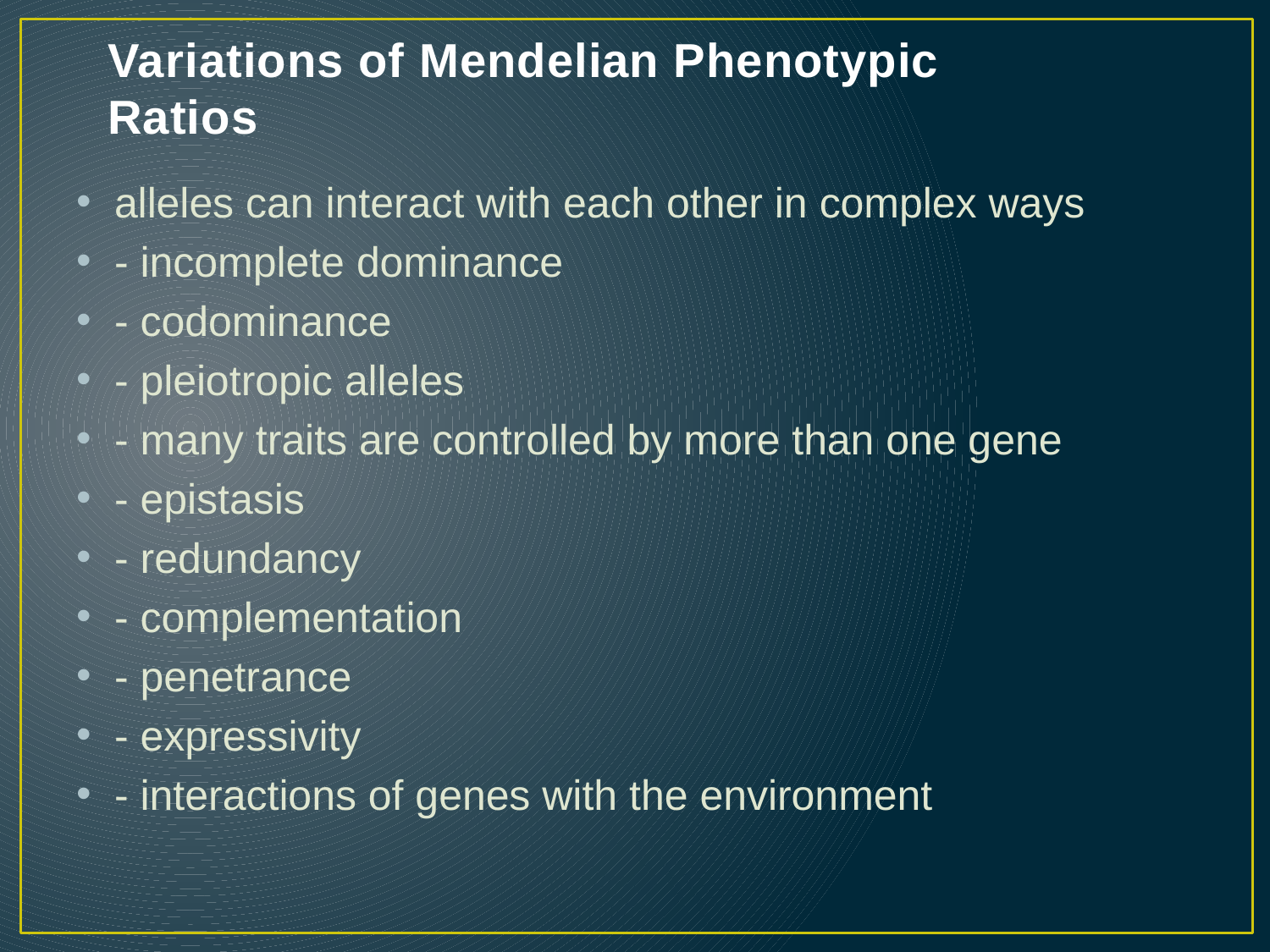

# Variations of Mendelian Phenotypic Ratios
alleles can interact with each other in complex ways
- incomplete dominance
- codominance
- pleiotropic alleles
- many traits are controlled by more than one gene
- epistasis
- redundancy
- complementation
- penetrance
- expressivity
- interactions of genes with the environment